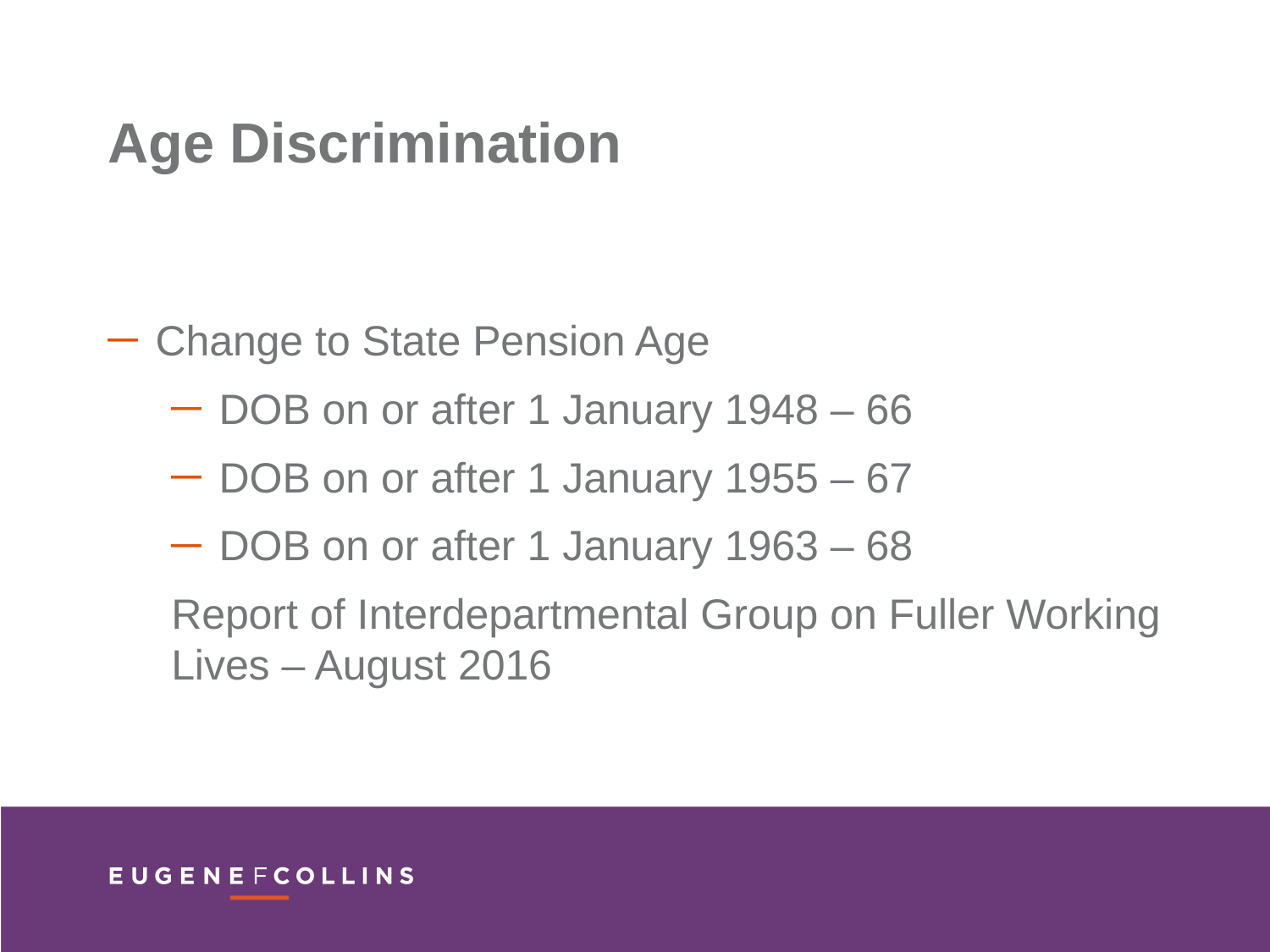

Age Discrimination
Change to State Pension Age
DOB on or after 1 January 1948 – 66
DOB on or after 1 January 1955 – 67
DOB on or after 1 January 1963 – 68
Report of Interdepartmental Group on Fuller Working Lives – August 2016